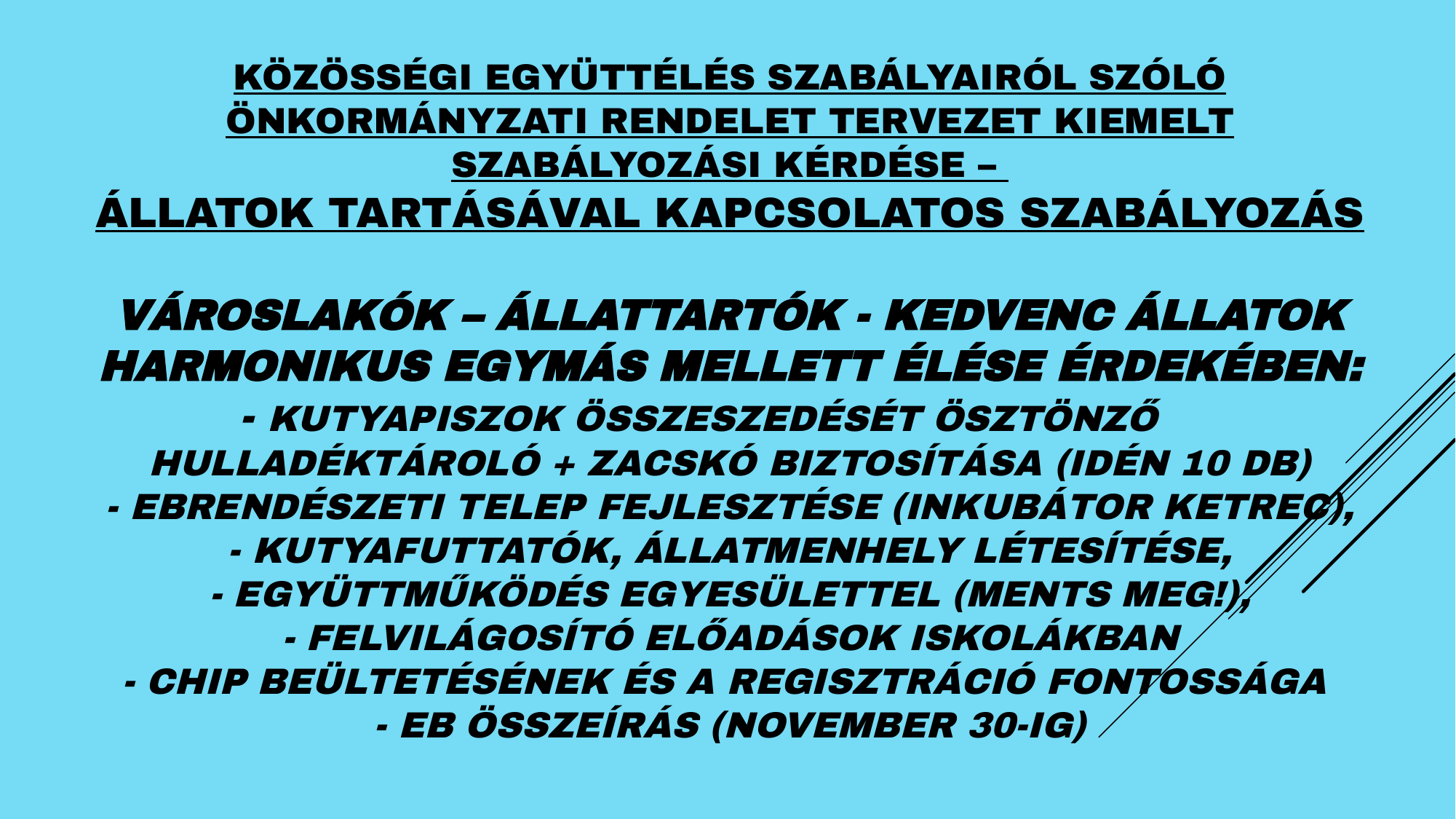

# Közösségi együttélés szabályairól szóló önkormányzati rendelet tervezet kiemelt szabályozási kérdése – állatok tartásával kapcsolatos szabályozás Városlakók – állattartók - kedvenc állatok harmonikus egymás mellett élése érdekében: - kutyapiszok összeszedését ösztönző 	hulladéktároló + zacskó biztosítása (idén 10 db) - Ebrendészeti telep fejlesztése (inkubátor ketrec), - kutyafuttatók, állatmenhely létesítése, - együttműködés egyesülettel (ments meg!), - felvilágosító előadások iskolákban - Chip beültetésének és a regisztráció fontossága - eb összeírás (november 30-ig)